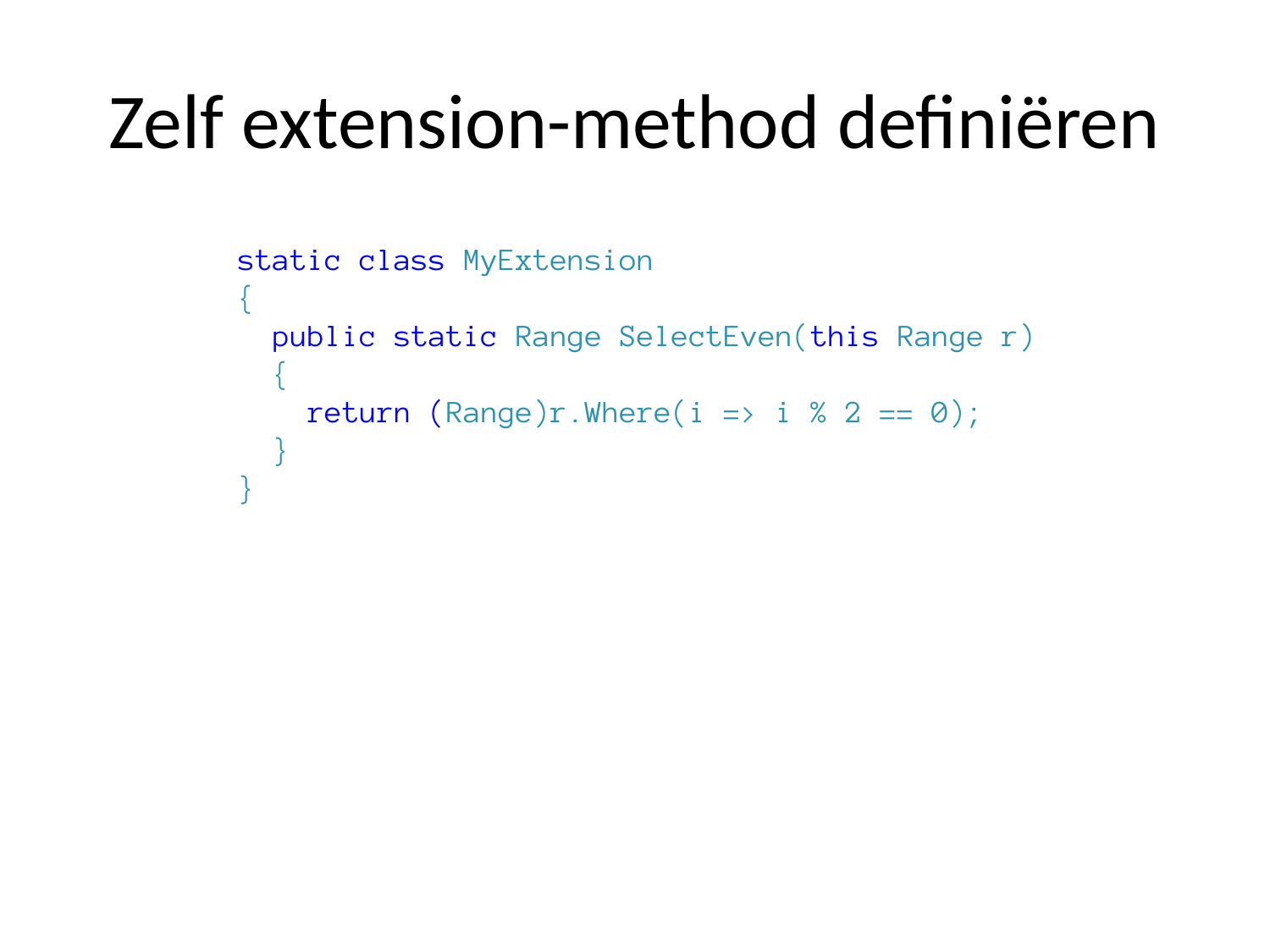

# Zelf extension-method definiëren
static class MyExtension
{
  public static Range SelectEven(this Range r)
  {
    return (Range)r.Where(i => i % 2 == 0);
  }
}